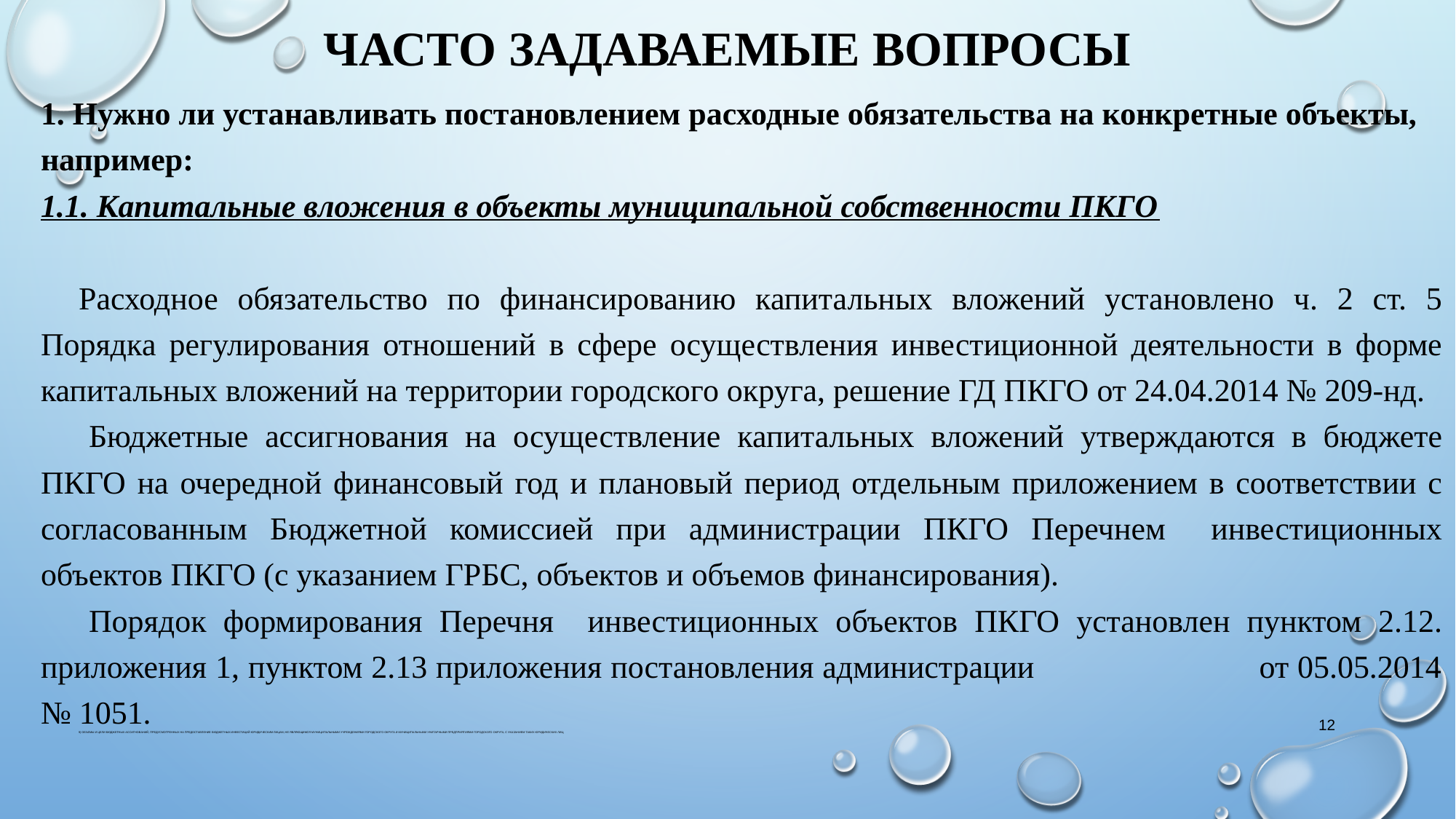

# Часто задаваемые вопросы
1. Нужно ли устанавливать постановлением расходные обязательства на конкретные объекты, например:
1.1. Капитальные вложения в объекты муниципальной собственности ПКГО

Расходное обязательство по финансированию капитальных вложений установлено ч. 2 ст. 5 Порядка регулирования отношений в сфере осуществления инвестиционной деятельности в форме капитальных вложений на территории городского округа, решение ГД ПКГО от 24.04.2014 № 209-нд.
Бюджетные ассигнования на осуществление капитальных вложений утверждаются в бюджете ПКГО на очередной финансовый год и плановый период отдельным приложением в соответствии с согласованным Бюджетной комиссией при администрации ПКГО Перечнем  инвестиционных объектов ПКГО (с указанием ГРБС, объектов и объемов финансирования).
Порядок формирования Перечня  инвестиционных объектов ПКГО установлен пунктом 2.12. приложения 1, пунктом 2.13 приложения постановления администрации                          от 05.05.2014 № 1051.
9) объемы и цели бюджетных ассигнований, предусмотренных на предоставление бюджетных инвестиций юридическим лицам, не являющимся муниципальными учреждениями городского округа и муниципальными унитарными предприятиями городского округа, с указанием таких юридических лиц;
12